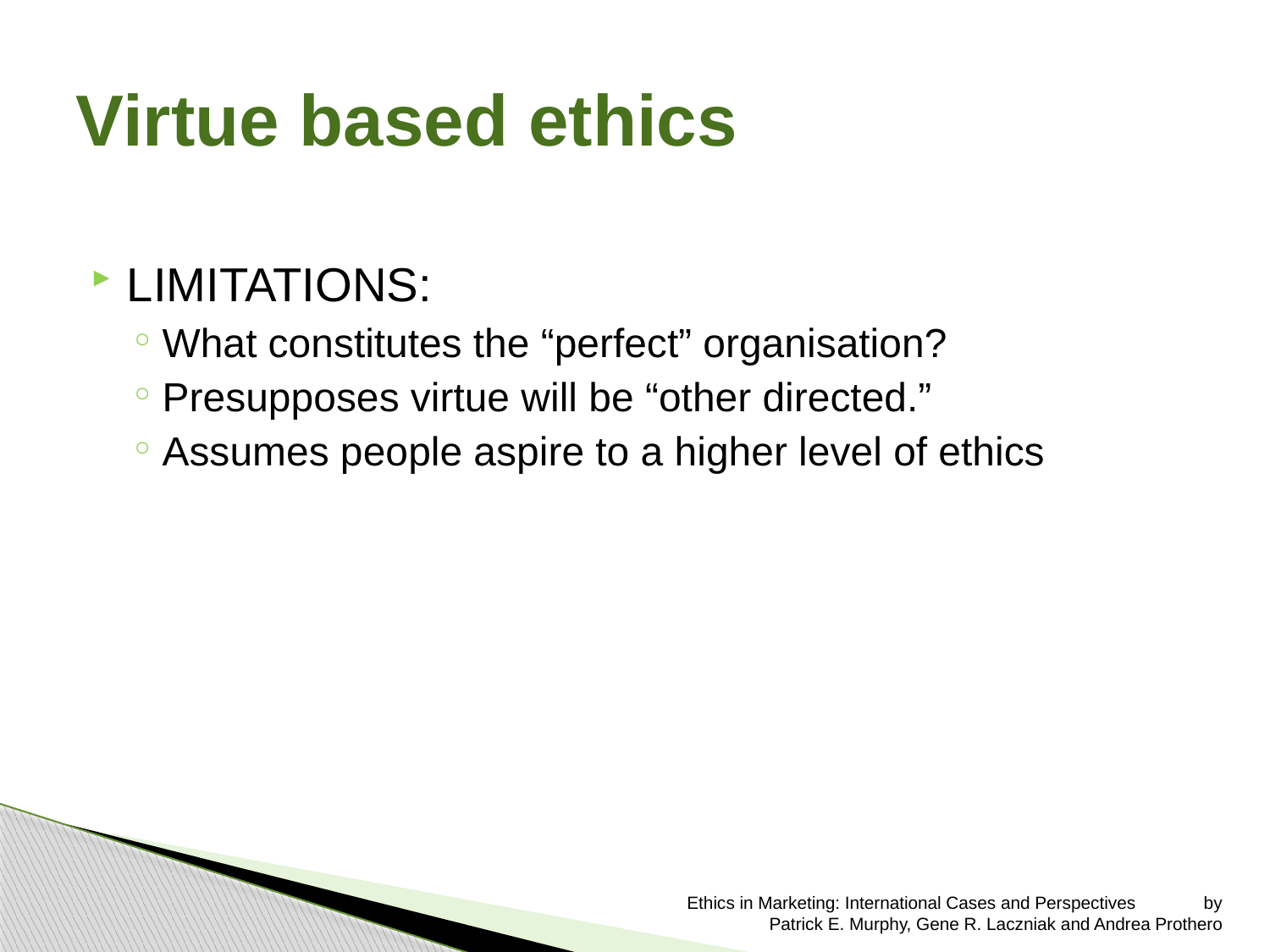

# Virtue based ethics
LIMITATIONS:
What constitutes the “perfect” organisation?
Presupposes virtue will be “other directed.”
Assumes people aspire to a higher level of ethics
    Ethics in Marketing: International Cases and Perspectives              by Patrick E. Murphy, Gene R. Laczniak and Andrea Prothero